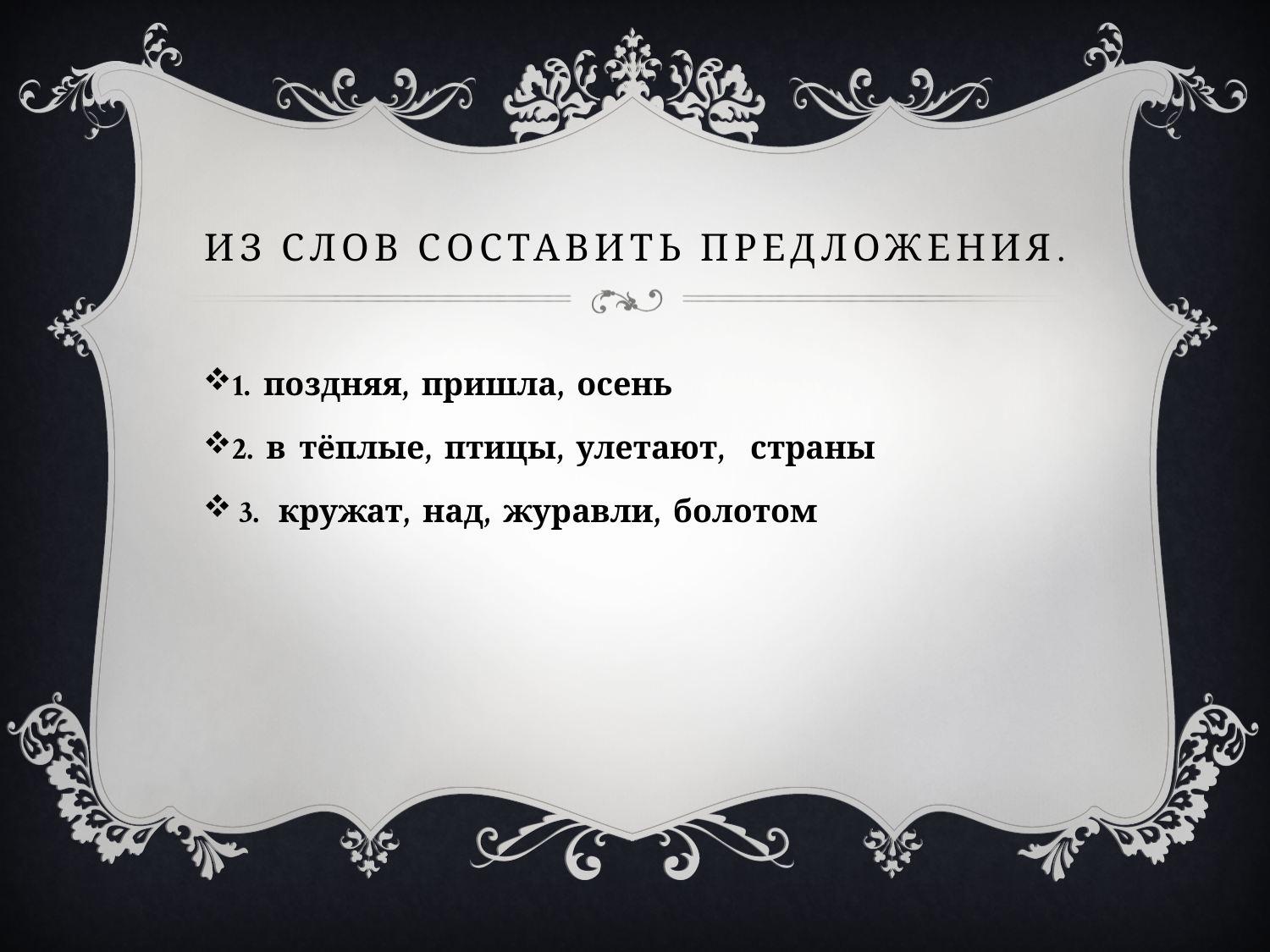

# Из слов составить предложения.
1.  поздняя,  пришла,  осень
2.  в  тёплые,  птицы,  улетают,    страны
 3.   кружат,  над,  журавли,  болотом